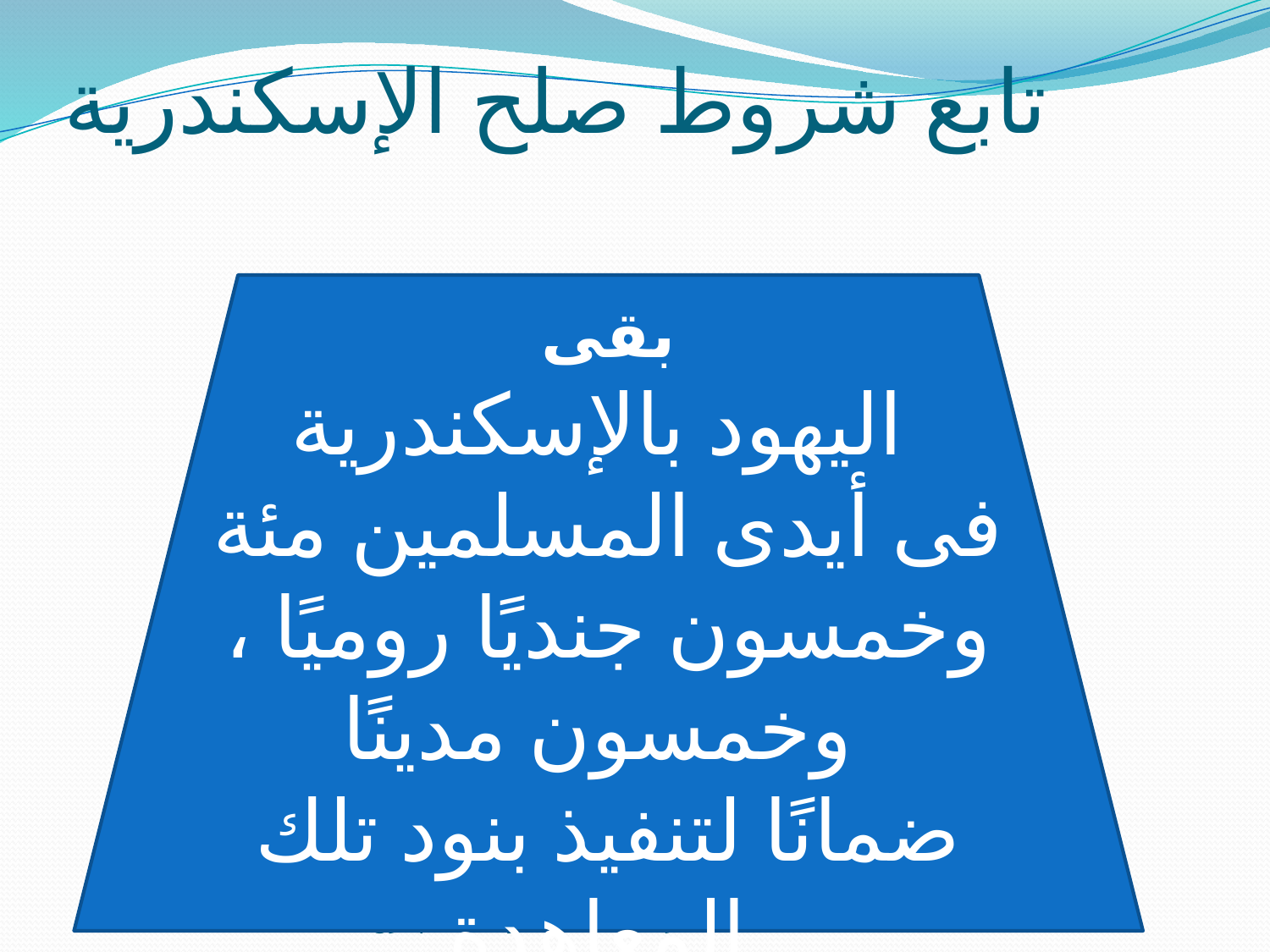

# تابع شروط صلح الإسكندرية
بقى
اليهود بالإسكندرية
فى أيدى المسلمين مئة وخمسون جنديًا روميًا ، وخمسون مدينًا
ضمانًا لتنفيذ بنود تلك المعاهدة
إعداد / أ سيدة  جودة    معلم تاريخ